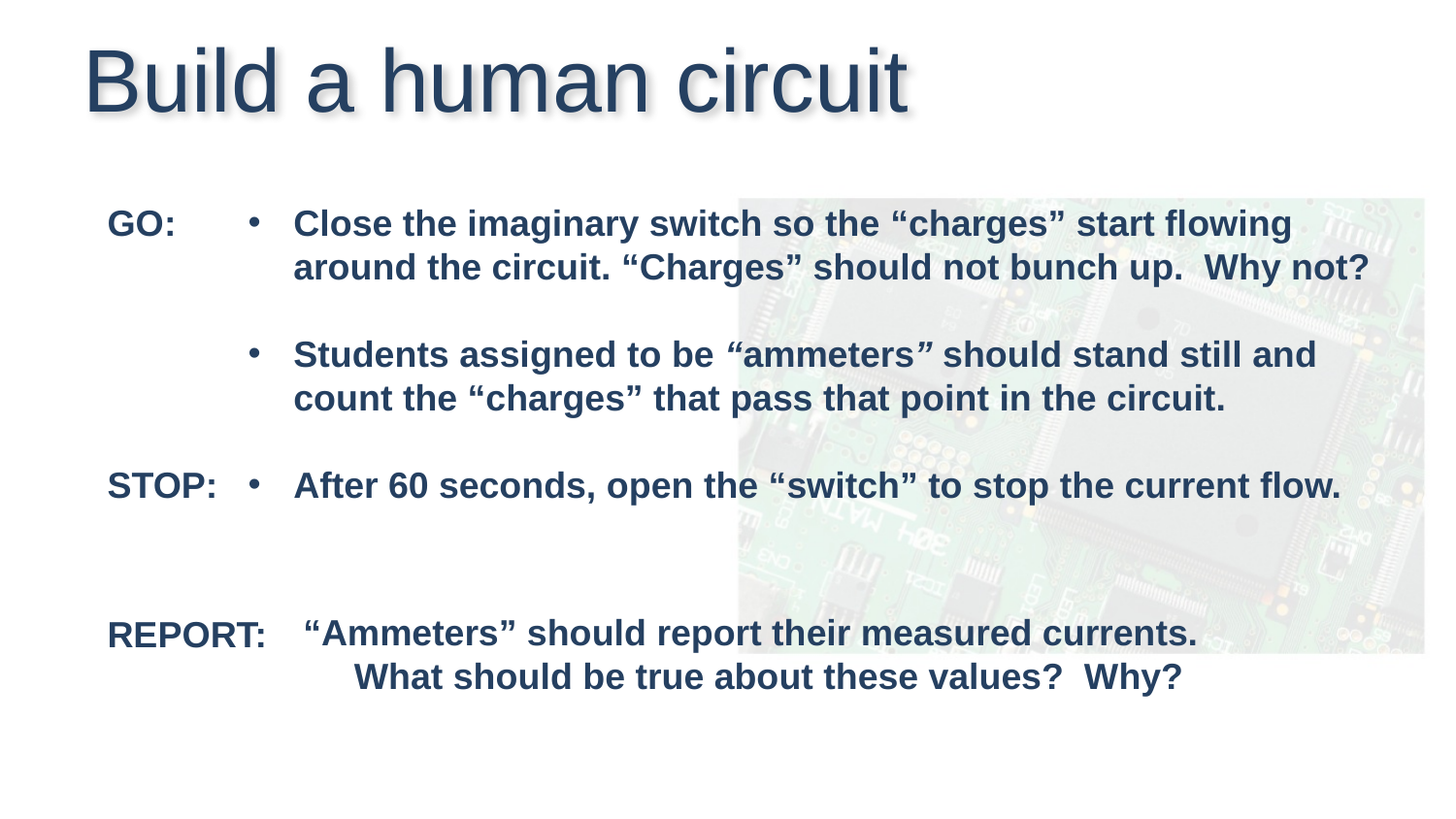

Build a human circuit
Close the imaginary switch so the “charges” start flowing around the circuit. “Charges” should not bunch up.  Why not?

Students assigned to be “ammeters” should stand still and count the “charges” that pass that point in the circuit.

After 60 seconds, open the “switch” to stop the current flow.

GO:

STOP:
“Ammeters” should report their measured currents.        What should be true about these values?  Why?
REPORT: